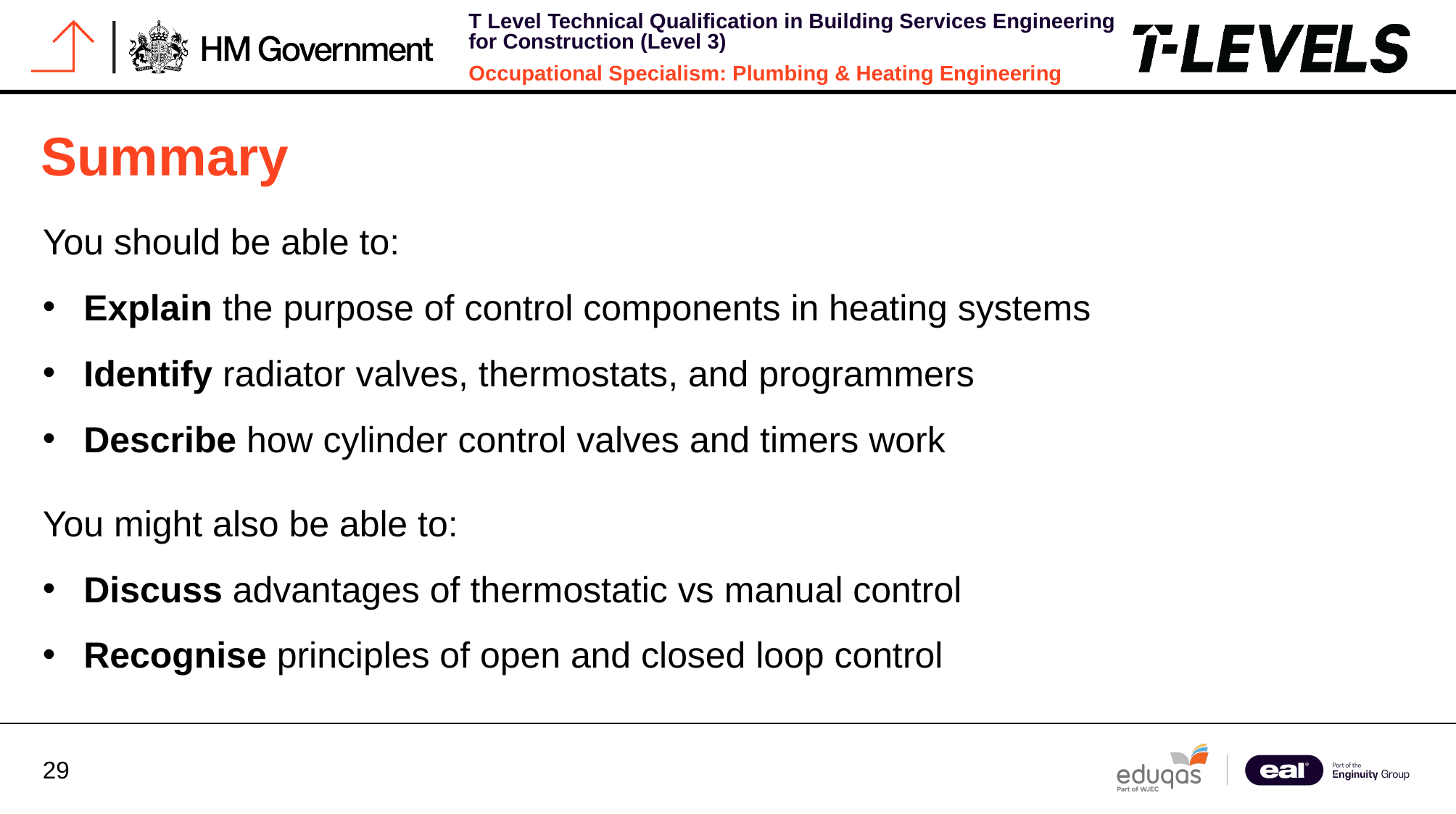

# Summary
You should be able to:
Explain the purpose of control components in heating systems
Identify radiator valves, thermostats, and programmers
Describe how cylinder control valves and timers work
You might also be able to:
Discuss advantages of thermostatic vs manual control
Recognise principles of open and closed loop control